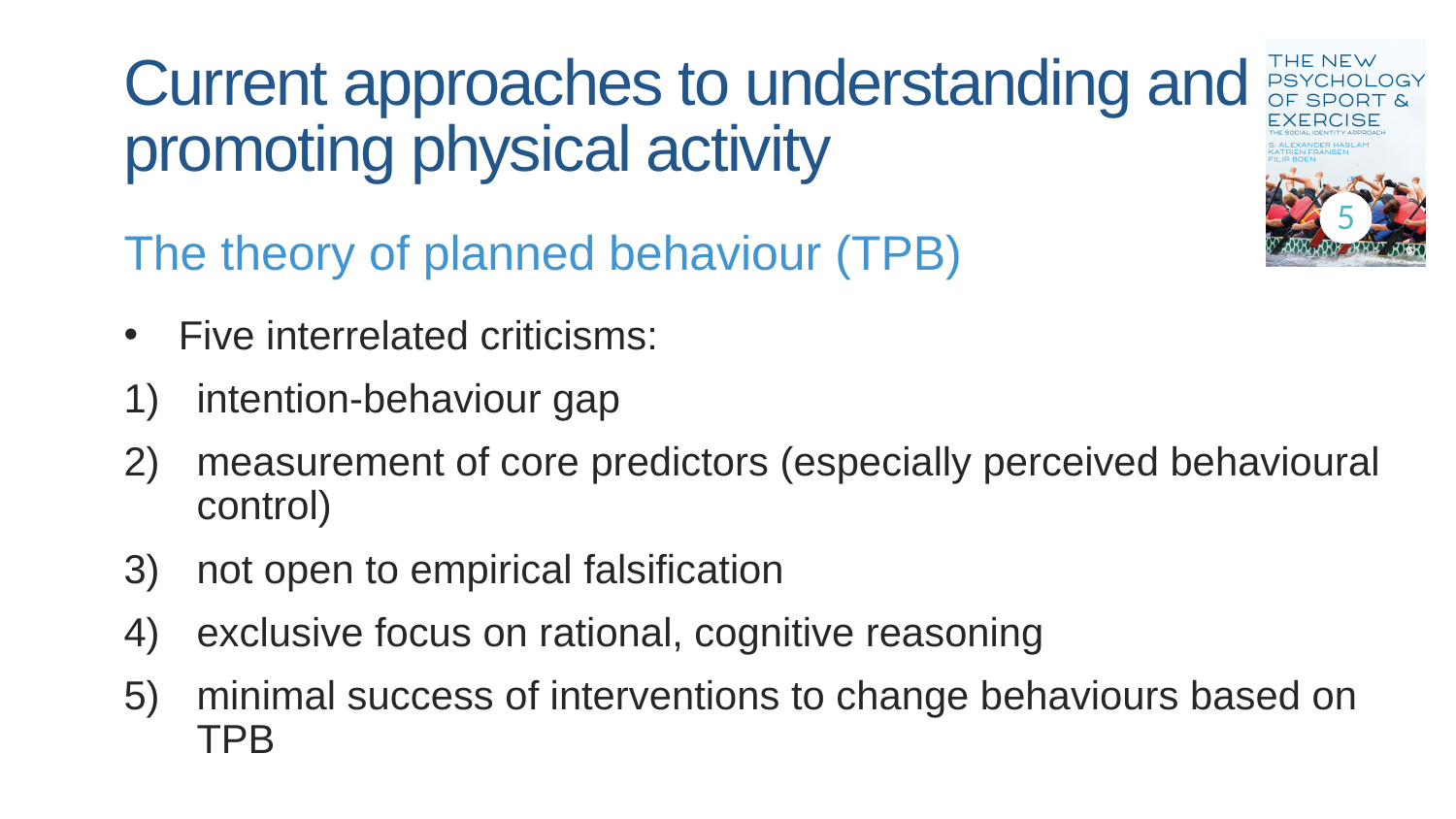

# Current approaches to understanding and promoting physical activity
5
The theory of planned behaviour (TPB)
Five interrelated criticisms:
intention-behaviour gap
measurement of core predictors (especially perceived behavioural control)
not open to empirical falsification
exclusive focus on rational, cognitive reasoning
minimal success of interventions to change behaviours based on TPB